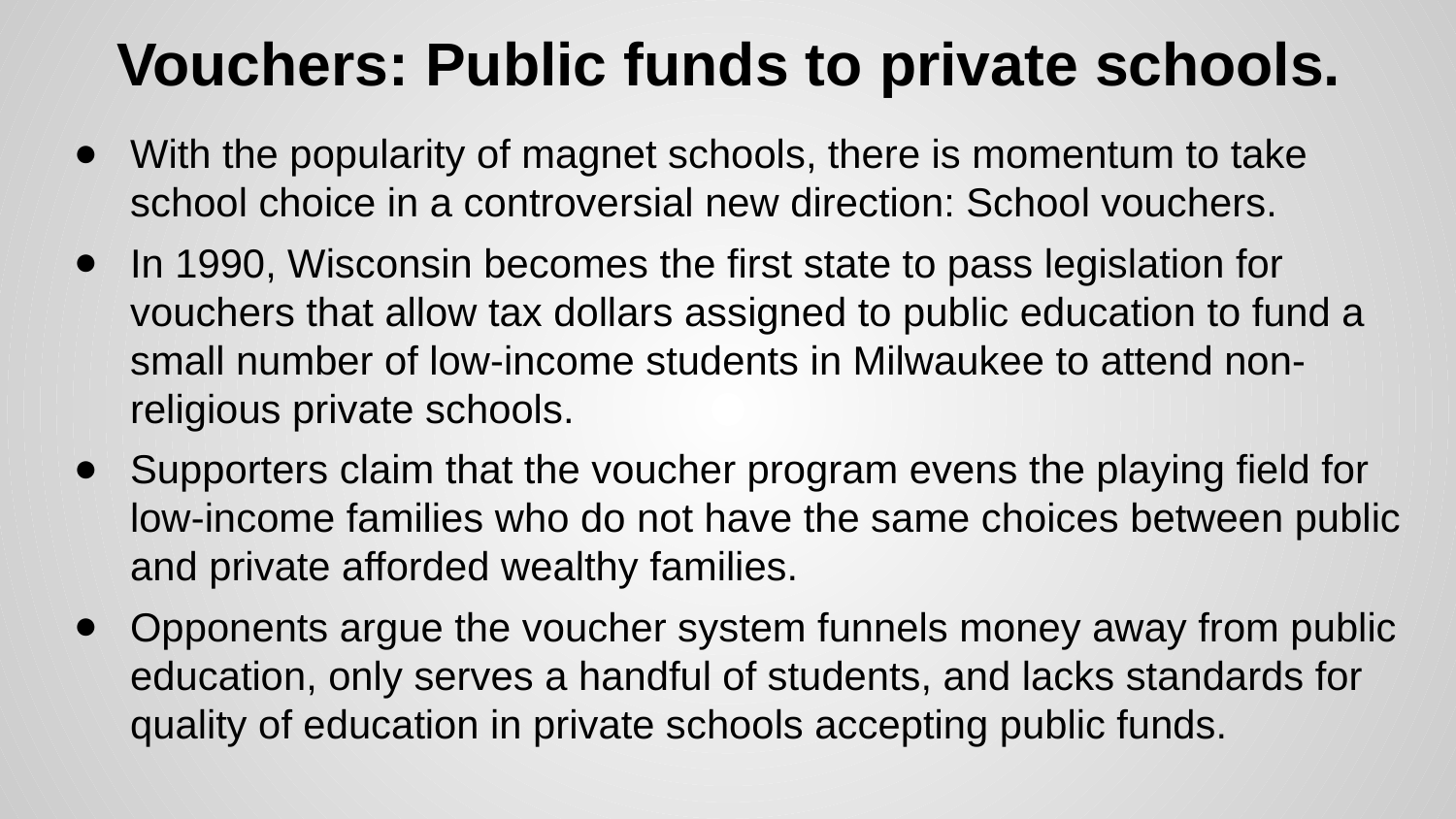

# Vouchers: Public funds to private schools.
With the popularity of magnet schools, there is momentum to take school choice in a controversial new direction: School vouchers.
In 1990, Wisconsin becomes the first state to pass legislation for vouchers that allow tax dollars assigned to public education to fund a small number of low-income students in Milwaukee to attend non-religious private schools.
Supporters claim that the voucher program evens the playing field for low-income families who do not have the same choices between public and private afforded wealthy families.
Opponents argue the voucher system funnels money away from public education, only serves a handful of students, and lacks standards for quality of education in private schools accepting public funds.